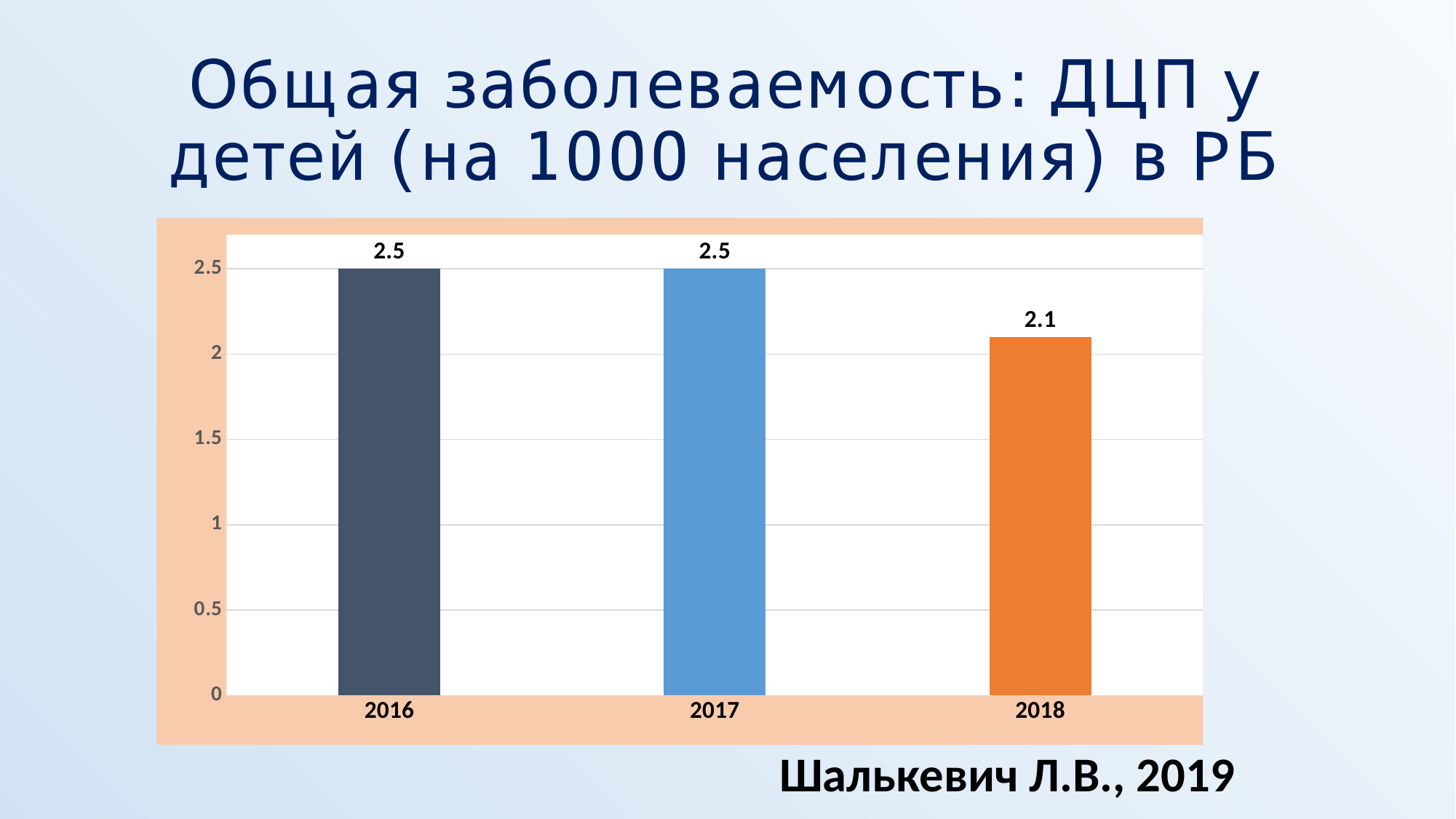

# Общая заболеваемость: ДЦП у детей (на 1000 населения) в РБ

### Chart

| Category | Столбец1 |
|---|---|
| 2016 | 2.5 |
| 2017 | 2.5 |
| 2018 | 2.1 |
Шалькевич Л.В., 2019